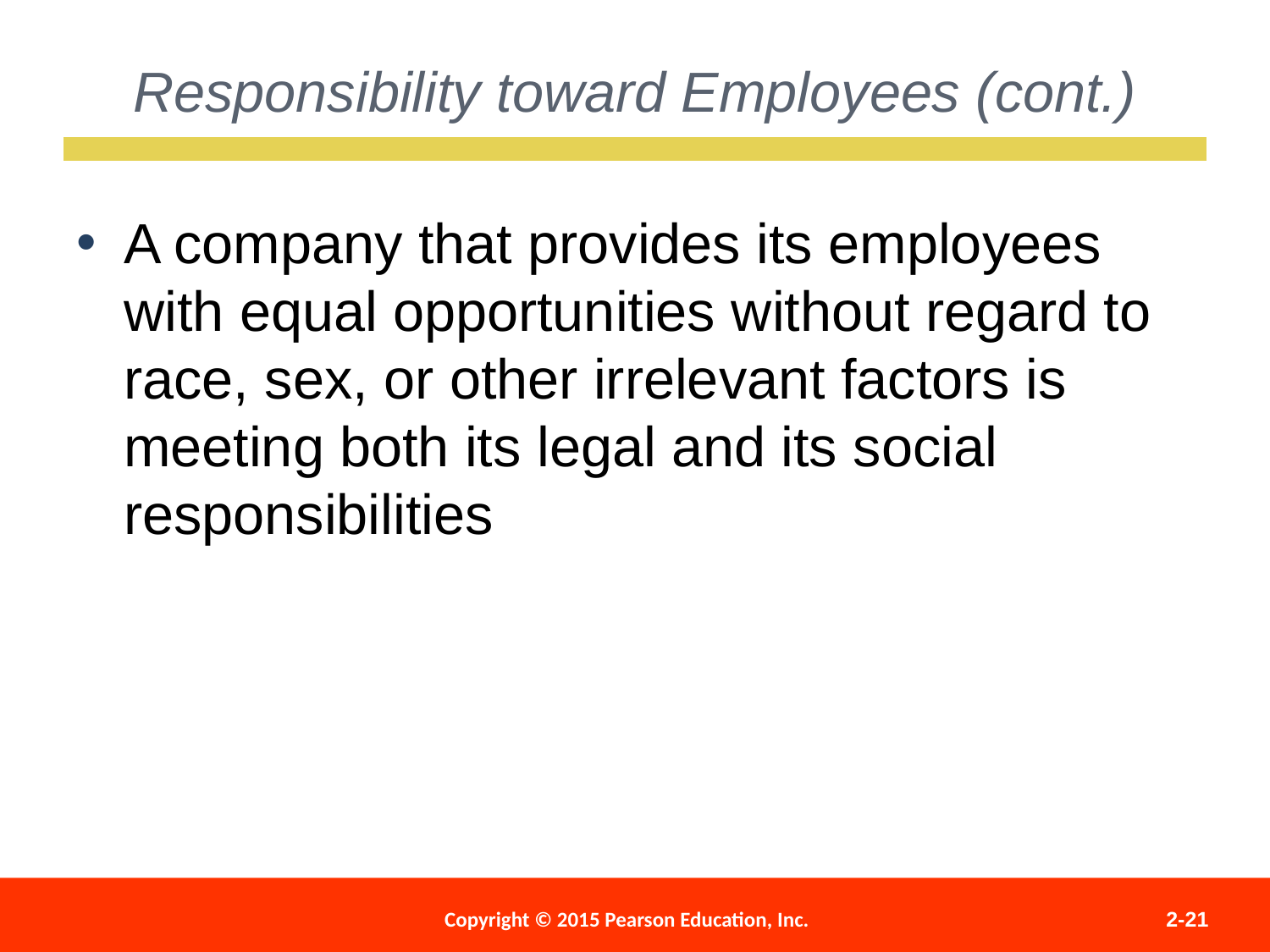

Responsibility toward Employees (cont.)
A company that provides its employees with equal opportunities without regard to race, sex, or other irrelevant factors is meeting both its legal and its social responsibilities